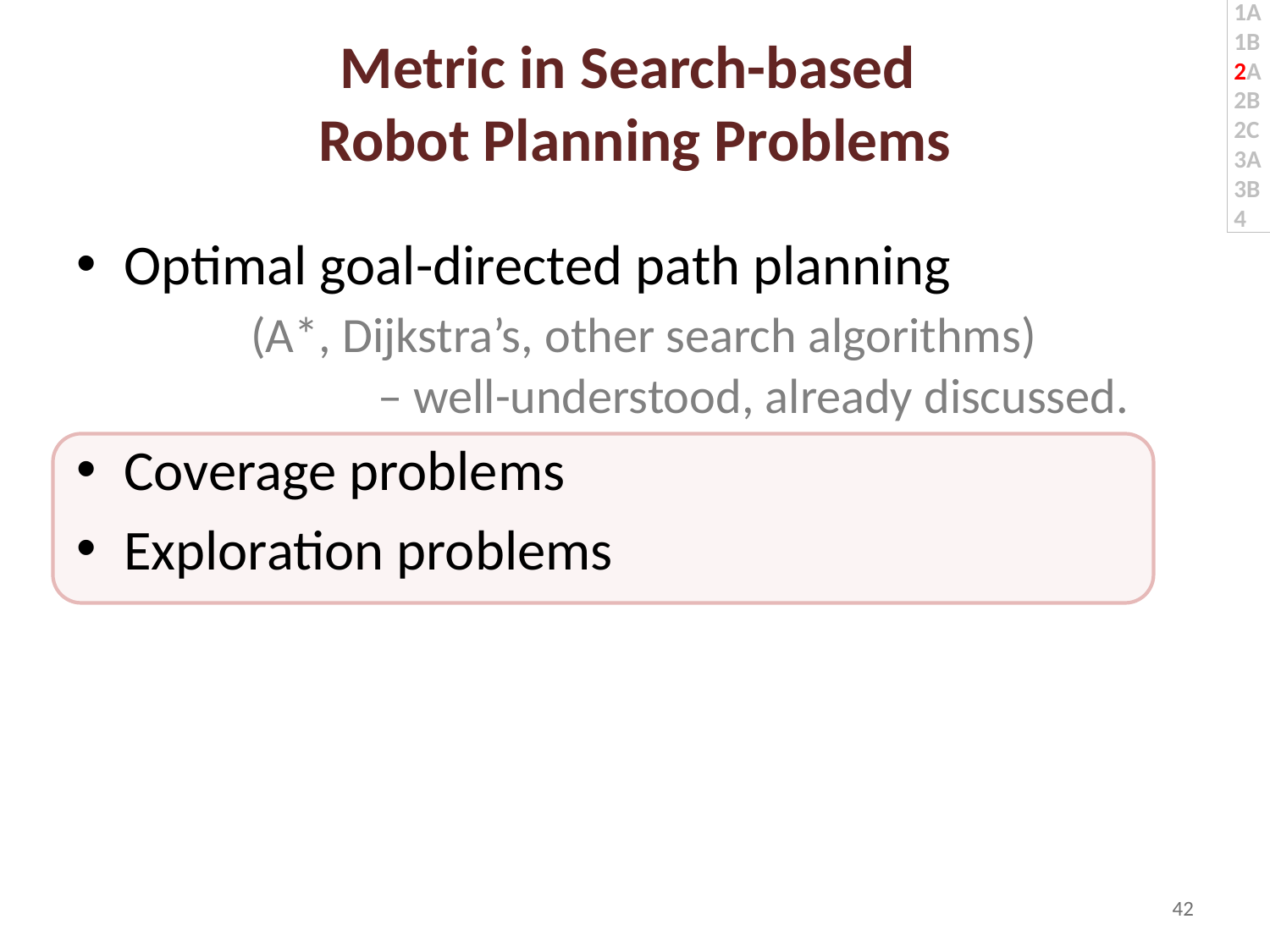

1A
1B
2A
2B
2C 3A
3B
4
# Metric in Search-based Robot Planning Problems
Optimal goal-directed path planning
	(A*, Dijkstra’s, other search algorithms)
		– well-understood, already discussed.
Coverage problems
Exploration problems

42